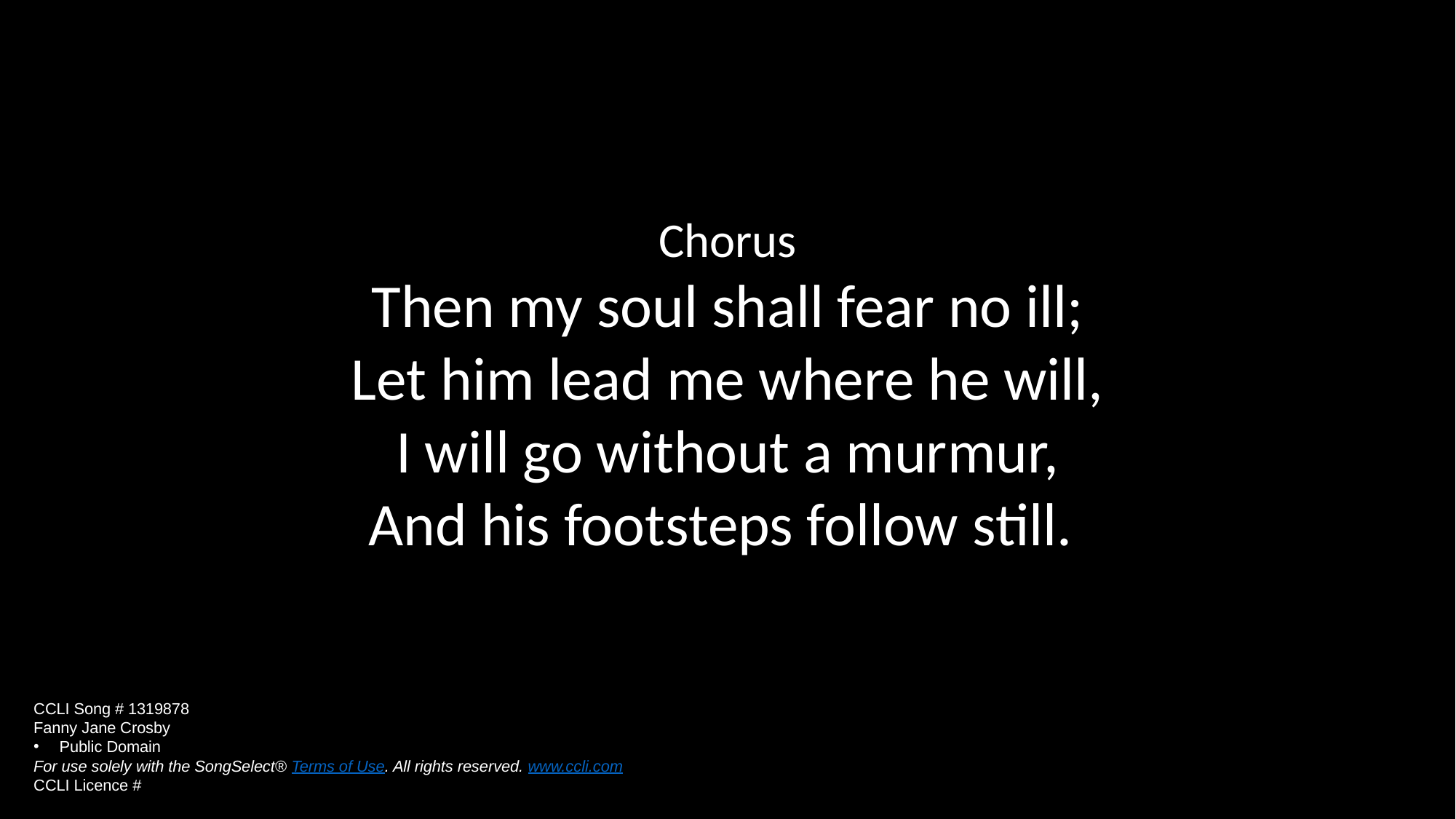

Chorus
Then my soul shall fear no ill;
Let him lead me where he will,
I will go without a murmur,
And his footsteps follow still.
CCLI Song # 1319878
Fanny Jane Crosby
Public Domain
For use solely with the SongSelect® Terms of Use. All rights reserved. www.ccli.com
CCLI Licence #